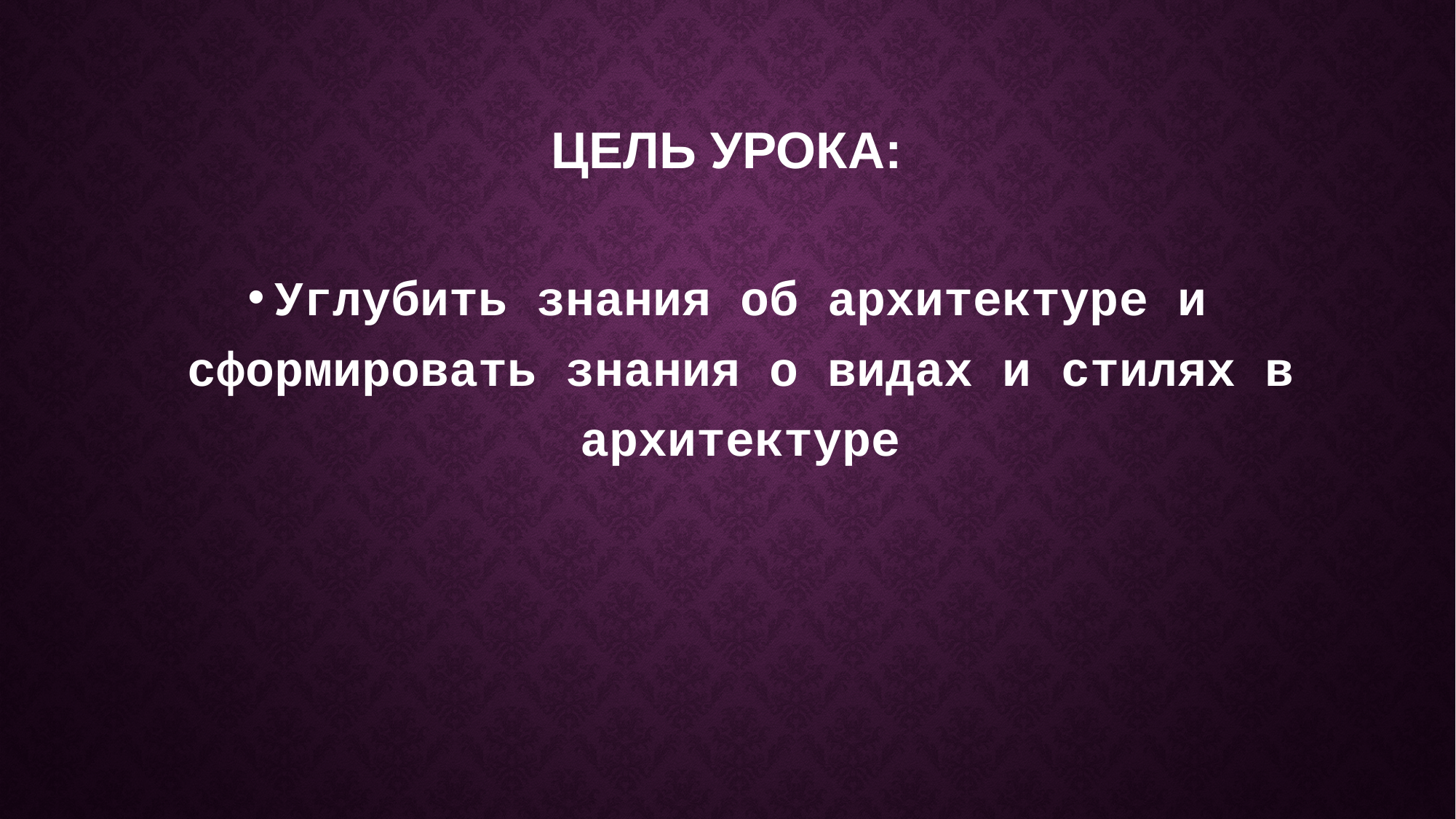

# Цель урока:
Углубить знания об архитектуре и сформировать знания о видах и стилях в архитектуре